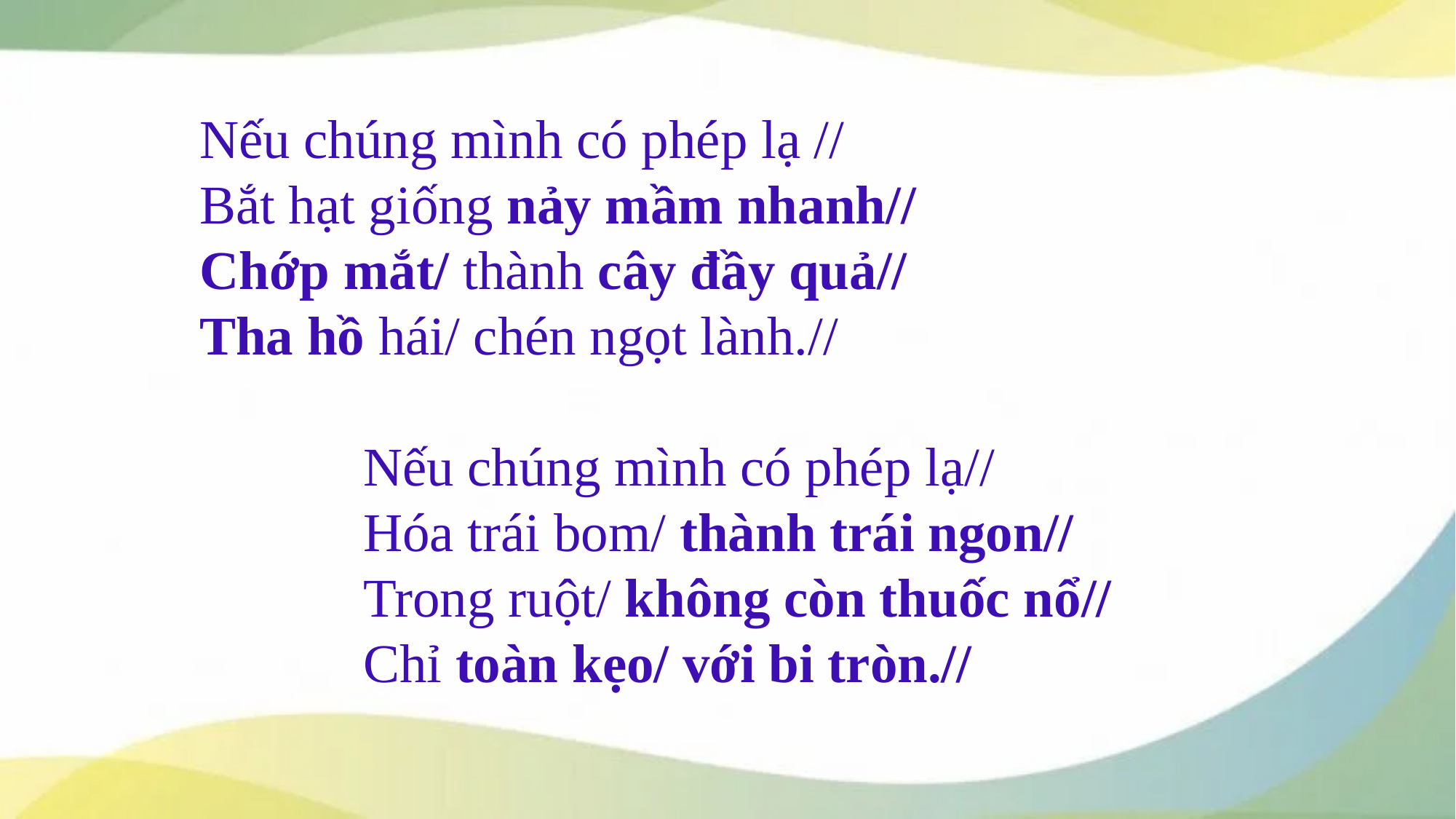

Nếu chúng mình có phép lạ //
Bắt hạt giống nảy mầm nhanh//
Chớp mắt/ thành cây đầy quả//
Tha hồ hái/ chén ngọt lành.//

Nếu chúng mình có phép lạ//
Hóa trái bom/ thành trái ngon//
Trong ruột/ không còn thuốc nổ//
                Chỉ toàn kẹo/ với bi tròn.//
#